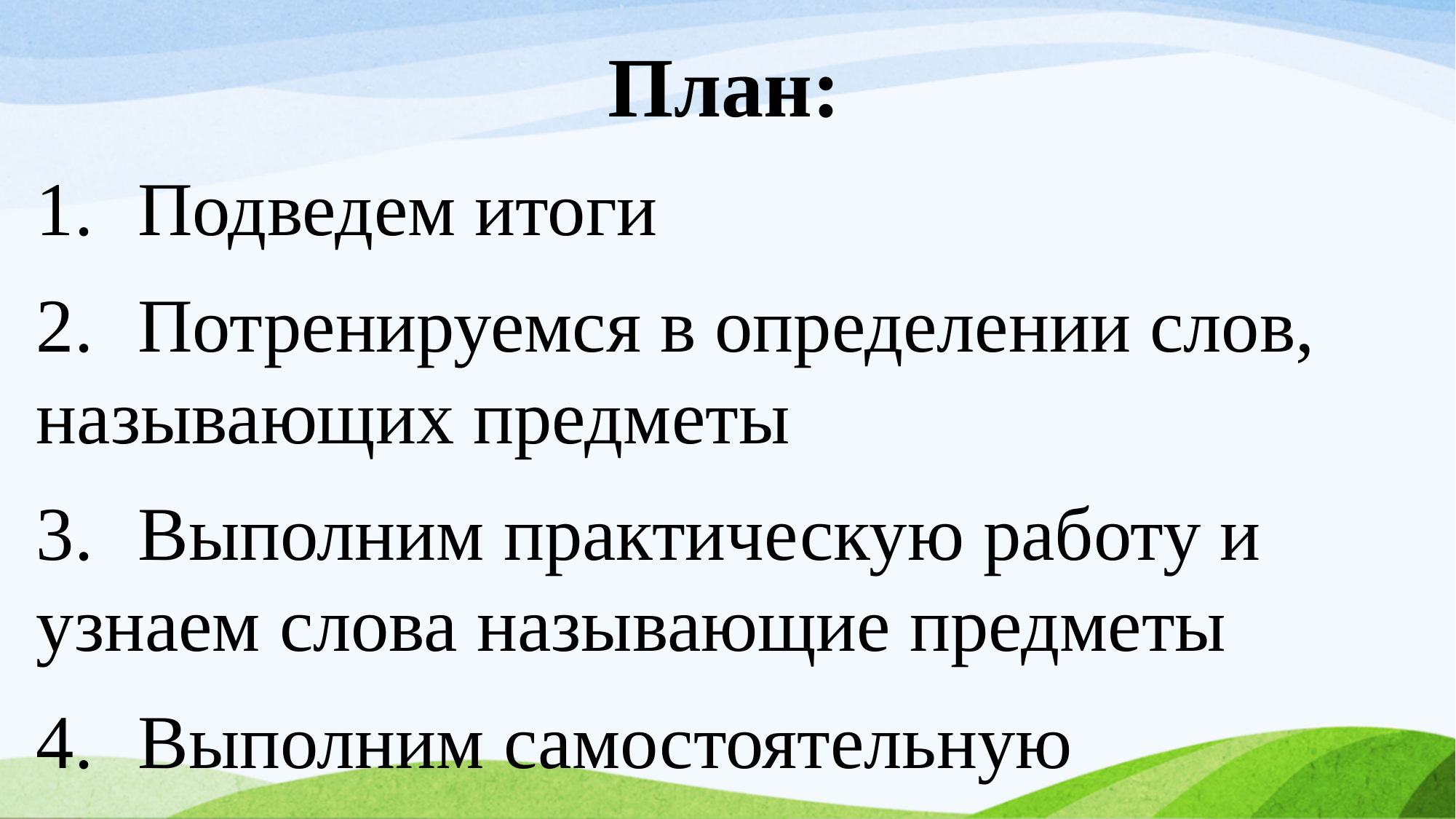

План:
1. 	Подведем итоги
2.	Потренируемся в определении слов, называющих предметы
3.	Выполним практическую работу и узнаем слова называющие предметы
4.	Выполним самостоятельную